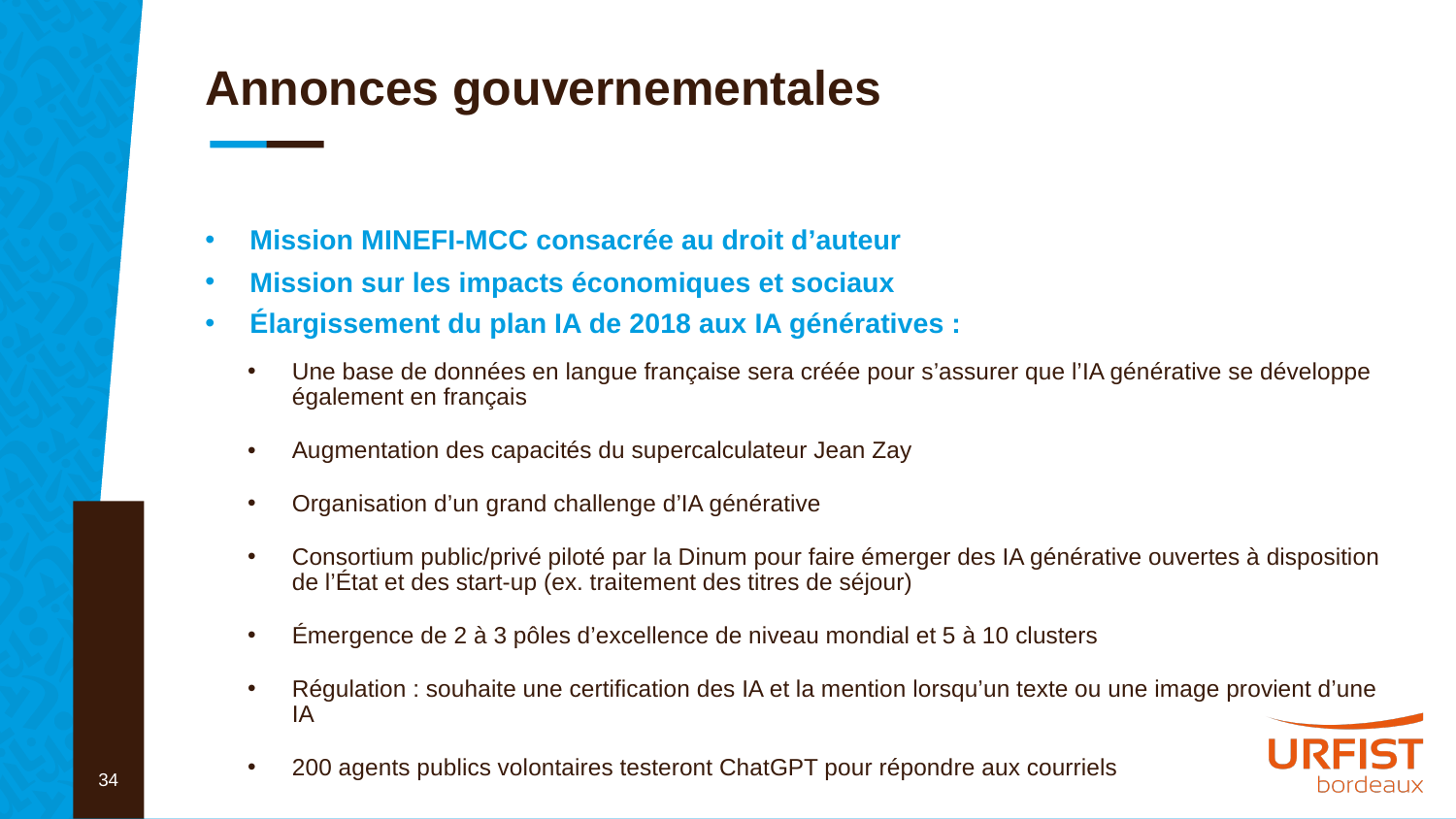

# Annonces gouvernementales
Mission MINEFI-MCC consacrée au droit d’auteur
Mission sur les impacts économiques et sociaux
Élargissement du plan IA de 2018 aux IA génératives :
Une base de données en langue française sera créée pour s’assurer que l’IA générative se développe également en français
Augmentation des capacités du supercalculateur Jean Zay
Organisation d’un grand challenge d’IA générative
Consortium public/privé piloté par la Dinum pour faire émerger des IA générative ouvertes à disposition de l’État et des start-up (ex. traitement des titres de séjour)
Émergence de 2 à 3 pôles d’excellence de niveau mondial et 5 à 10 clusters
Régulation : souhaite une certification des IA et la mention lorsqu’un texte ou une image provient d’une IA
200 agents publics volontaires testeront ChatGPT pour répondre aux courriels

34